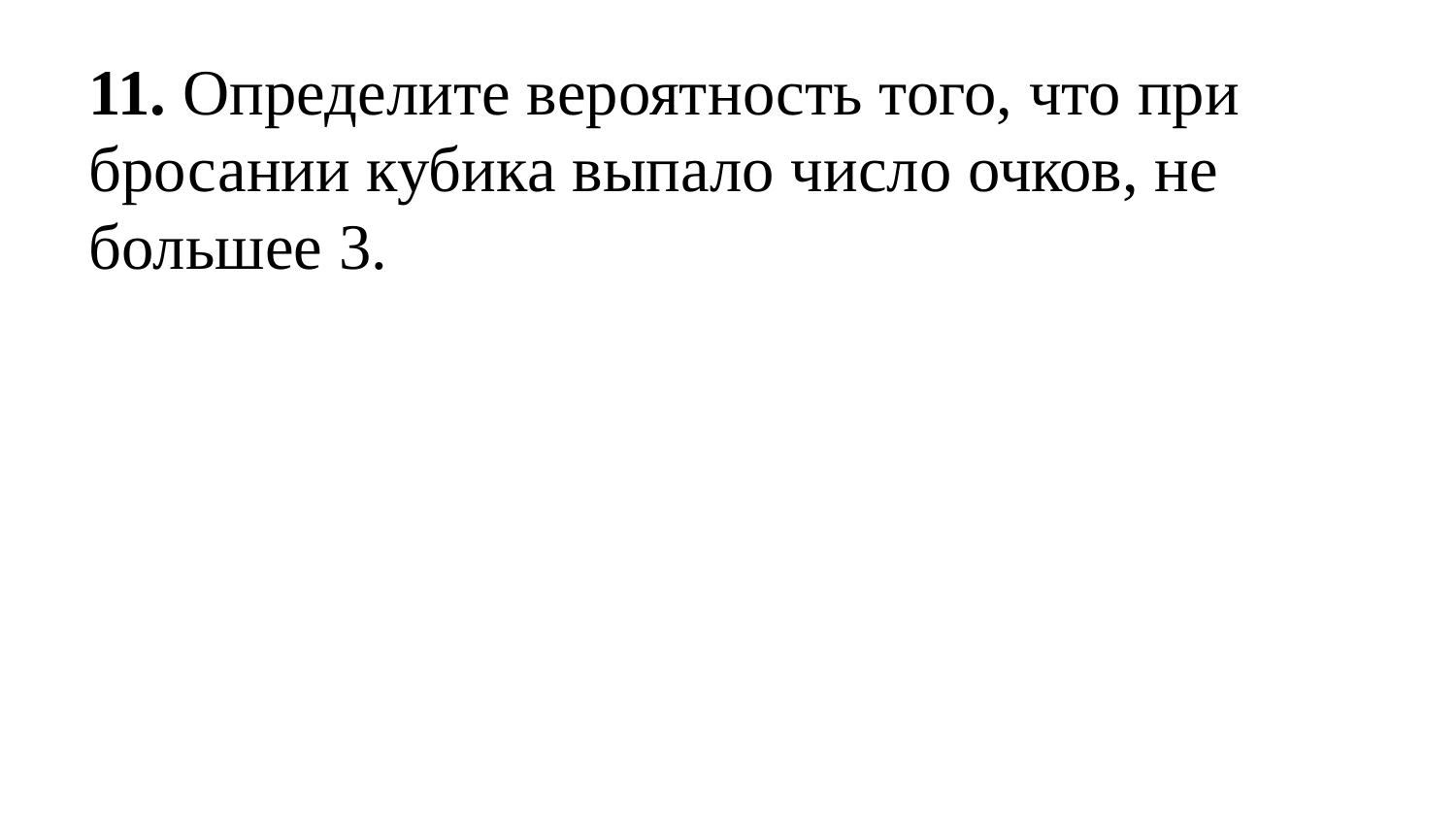

11. Определите вероятность того, что при бросании кубика выпало число очков, не большее 3.